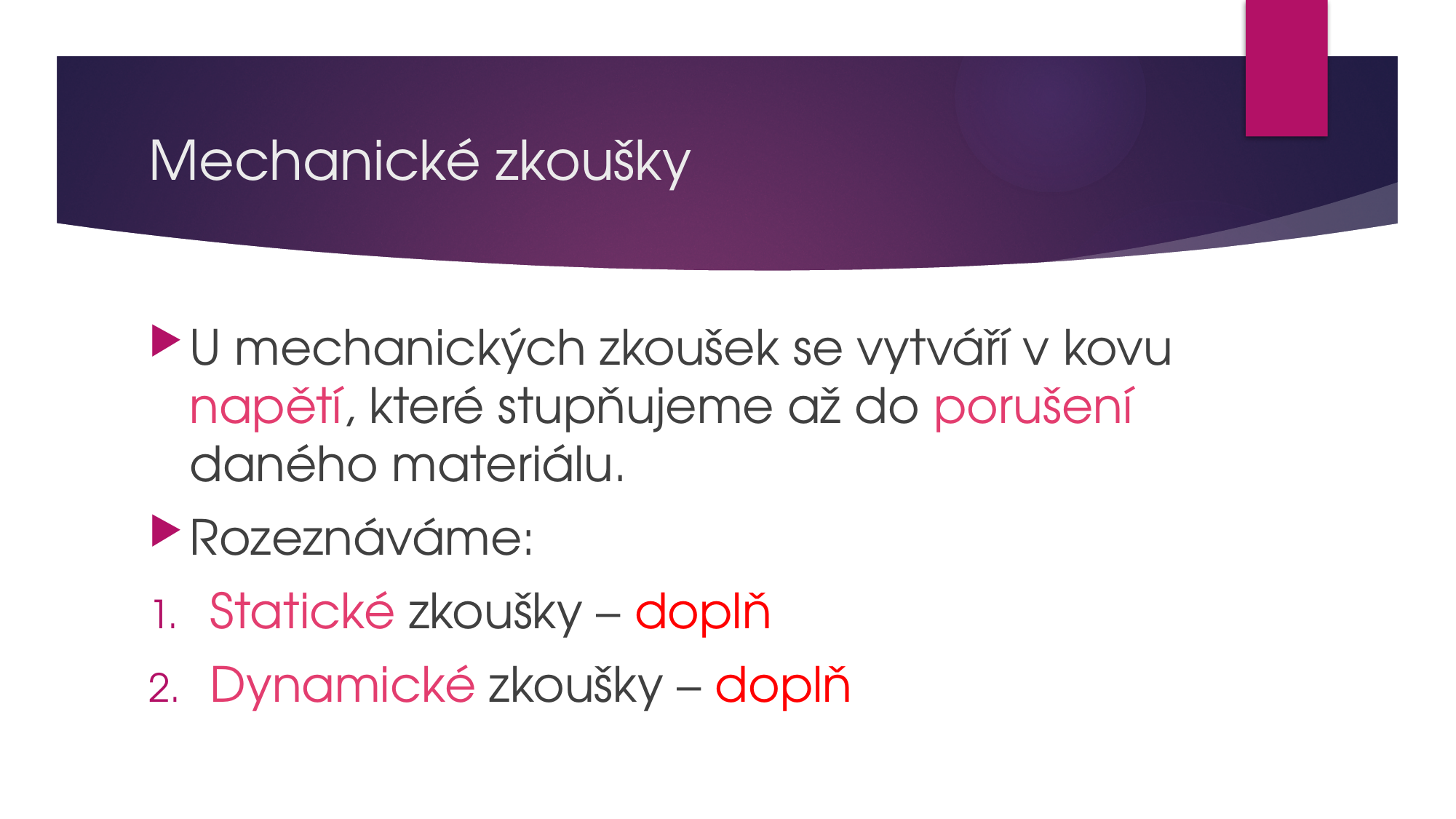

# Mechanické zkoušky
U mechanických zkoušek se vytváří v kovu napětí, které stupňujeme až do porušení daného materiálu.
Rozeznáváme:
Statické zkoušky – doplň
Dynamické zkoušky – doplň